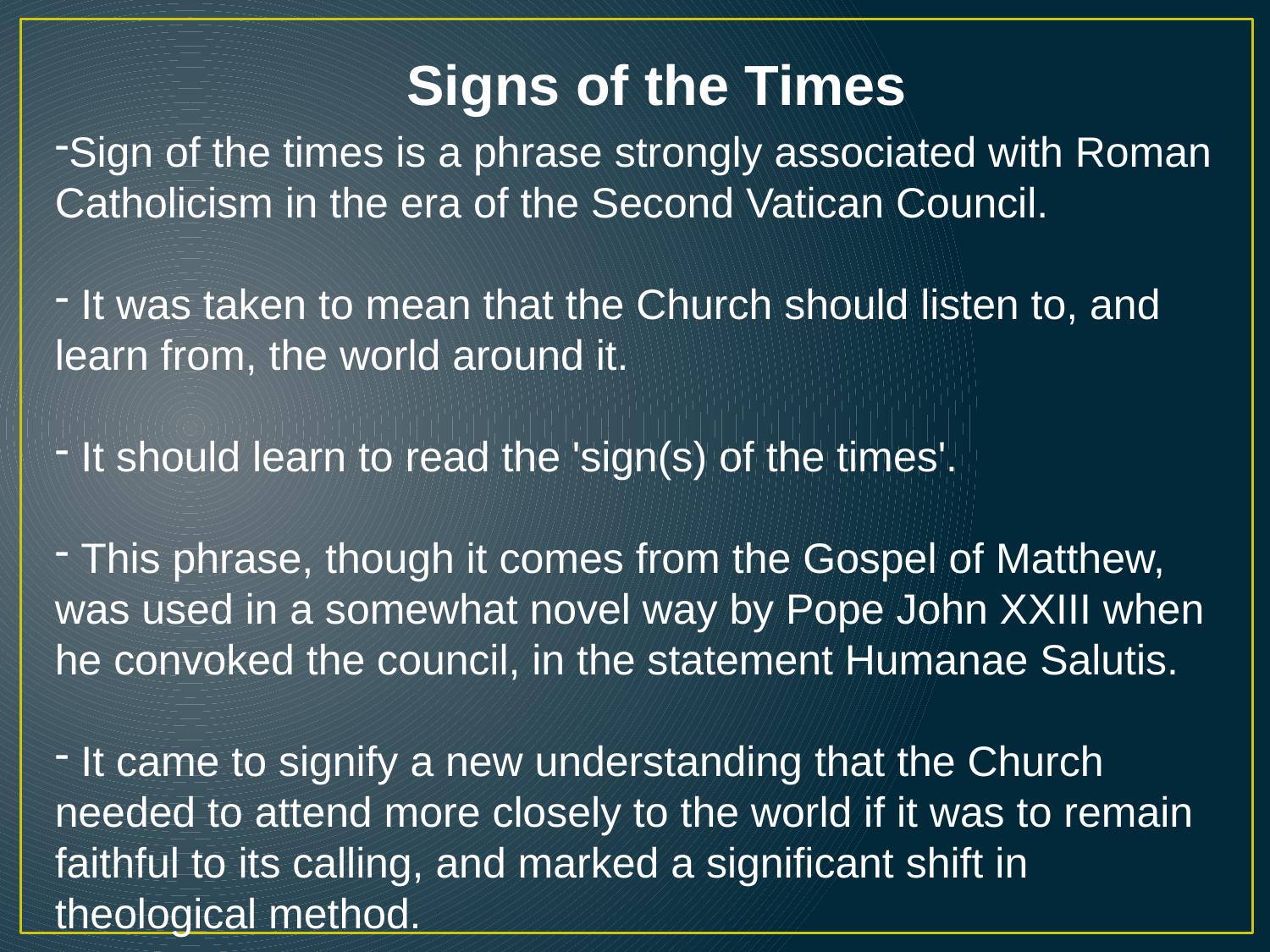

Signs of the Times
Sign of the times is a phrase strongly associated with Roman Catholicism in the era of the Second Vatican Council.

 It was taken to mean that the Church should listen to, and learn from, the world around it.

 It should learn to read the 'sign(s) of the times'.

 This phrase, though it comes from the Gospel of Matthew, was used in a somewhat novel way by Pope John XXIII when he convoked the council, in the statement Humanae Salutis.

 It came to signify a new understanding that the Church needed to attend more closely to the world if it was to remain faithful to its calling, and marked a significant shift in theological method.